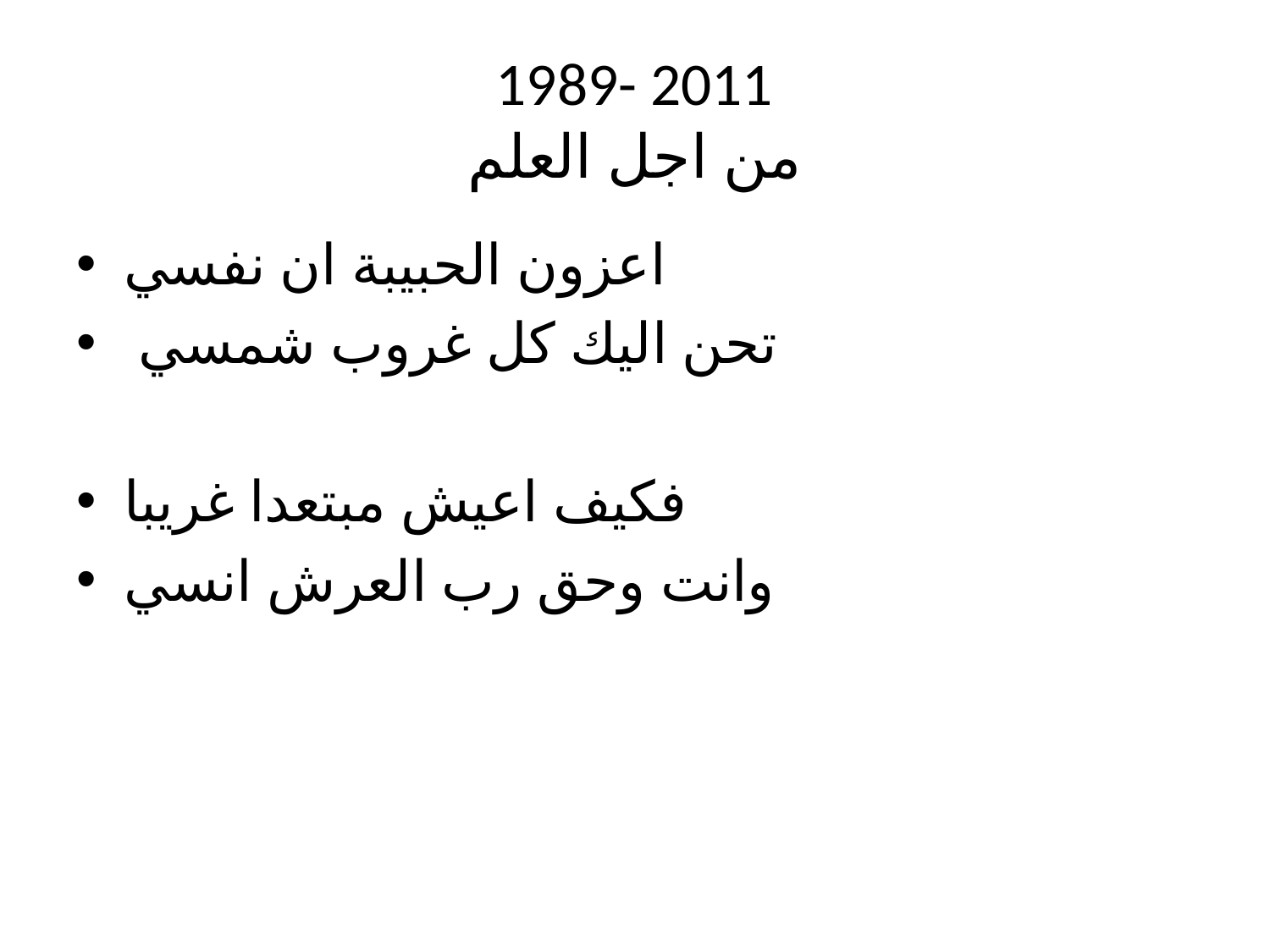

# 1989- 2011 من اجل العلم
اعزون الحبيبة ان نفسي
 تحن اليك كل غروب شمسي

فكيف اعيش مبتعدا غريبا
وانت وحق رب العرش انسي